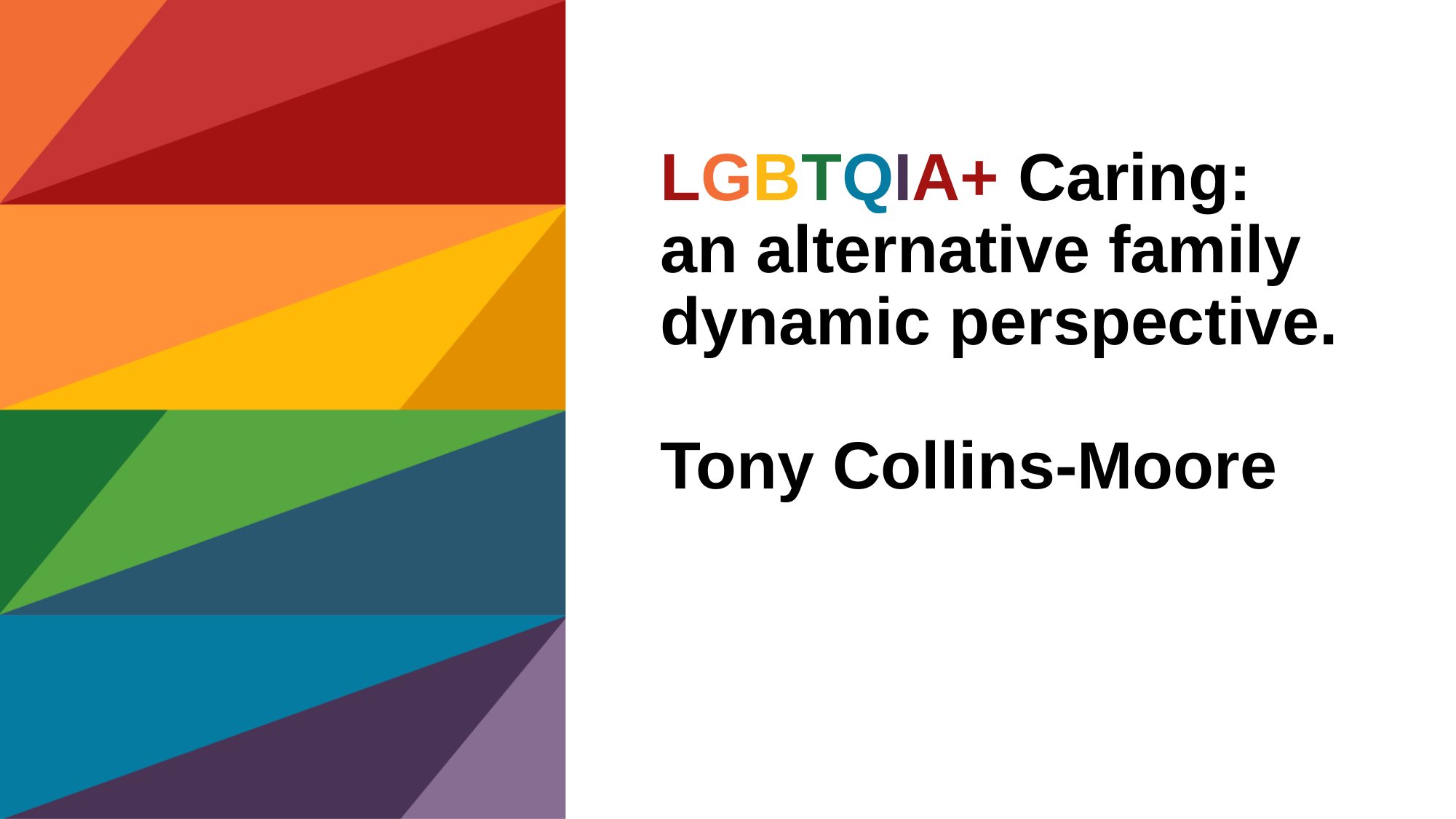

# LGBTQIA+ Caring: an alternative family dynamic perspective. Tony Collins-Moore